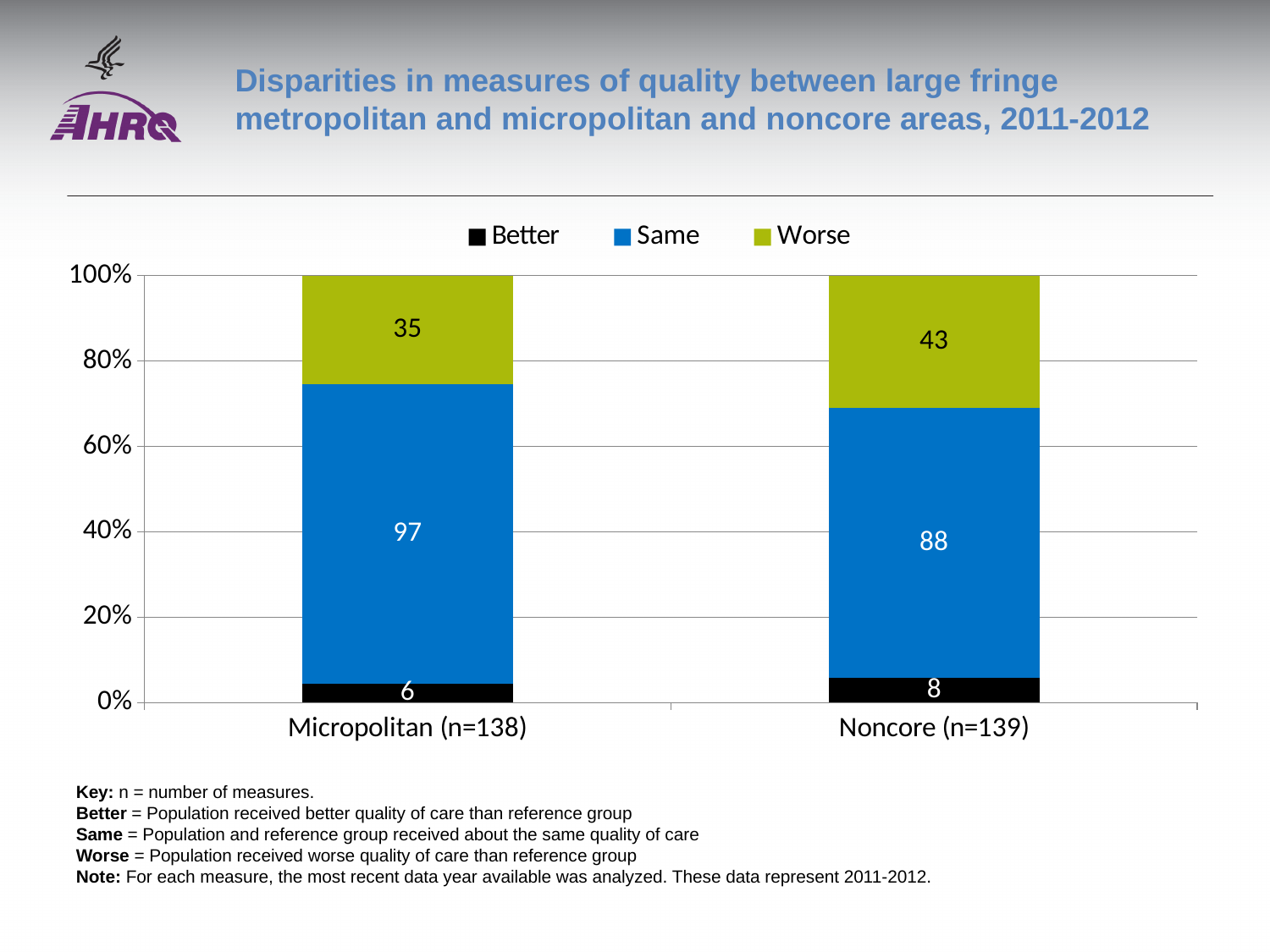

# Disparities in measures of quality between large fringe metropolitan and micropolitan and noncore areas, 2011-2012

### Chart

| Category | Better | Same | Worse  |
|---|---|---|---|
| Micropolitan (n=138) | 6.0 | 97.0 | 35.0 |
| Noncore (n=139) | 8.0 | 88.0 | 43.0 |
Key: n = number of measures.
Better = Population received better quality of care than reference group
Same = Population and reference group received about the same quality of care
Worse = Population received worse quality of care than reference group
Note: For each measure, the most recent data year available was analyzed. These data represent 2011-2012.